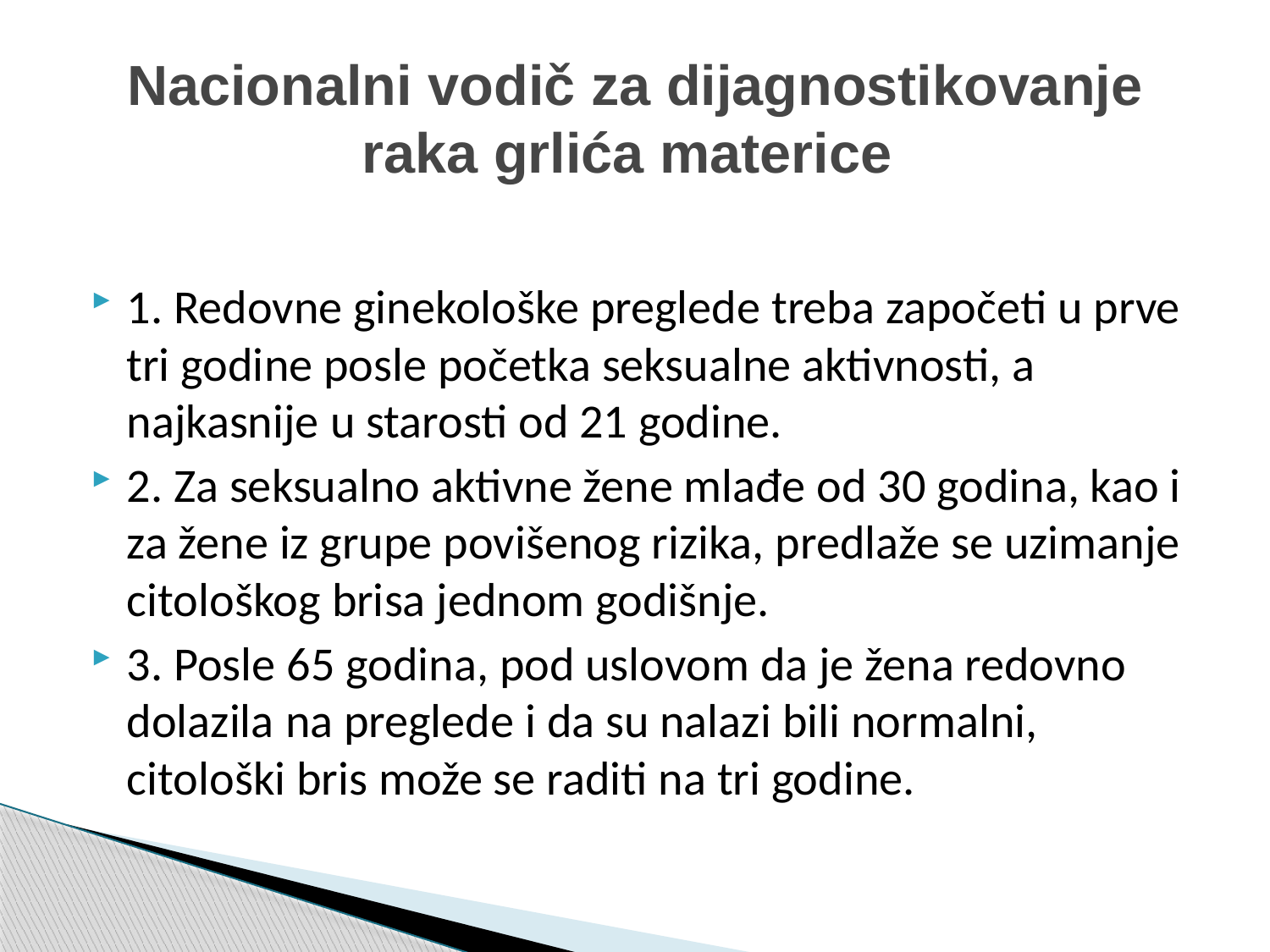

# Nacionalni vodič za dijagnostikovanje raka grlića materice

1. Redovne ginekološke preglede treba započeti u prve tri godine posle početka seksualne aktivnosti, a najkasnije u starosti od 21 godine.
2. Za seksualno aktivne žene mlađe od 30 godina, kao i za žene iz grupe povišenog rizika, predlaže se uzimanje citološkog brisa jednom godišnje.
3. Posle 65 godina, pod uslovom da je žena redovno dolazila na preglede i da su nalazi bili normalni, citološki bris može se raditi na tri godine.